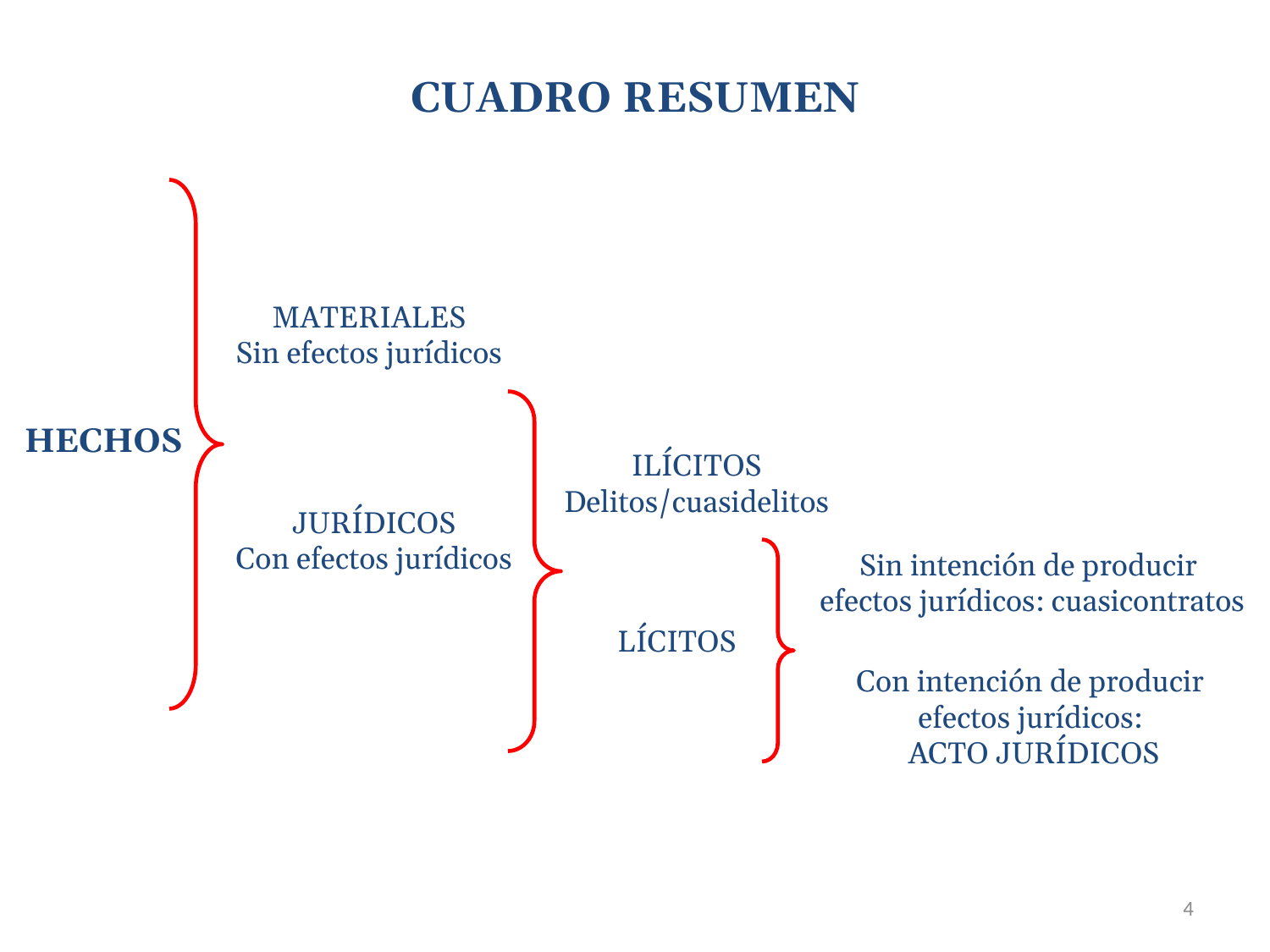

# CUADRO RESUMEN

MATERIALES
Sin efectos jurídicos

HECHOS
ILÍCITOS
Delitos/cuasidelitos

JURÍDICOS
Con efectos jurídicos

Sin intención de producir
efectos jurídicos: cuasicontratos
LÍCITOS
Con intención de producir
efectos jurídicos:
ACTO JURÍDICOS
4